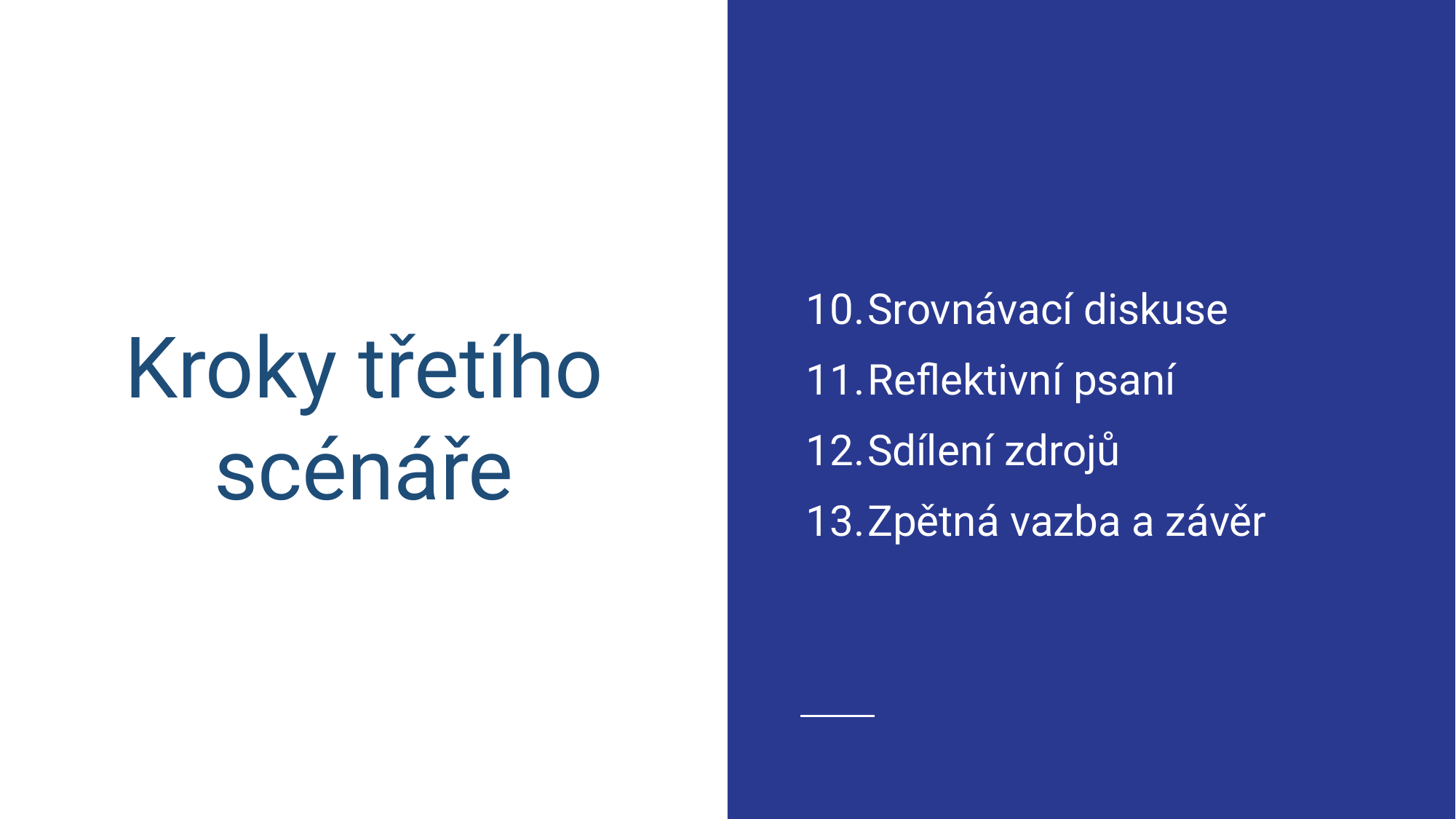

Srovnávací diskuse
Reflektivní psaní
Sdílení zdrojů
Zpětná vazba a závěr
# Kroky třetího scénáře